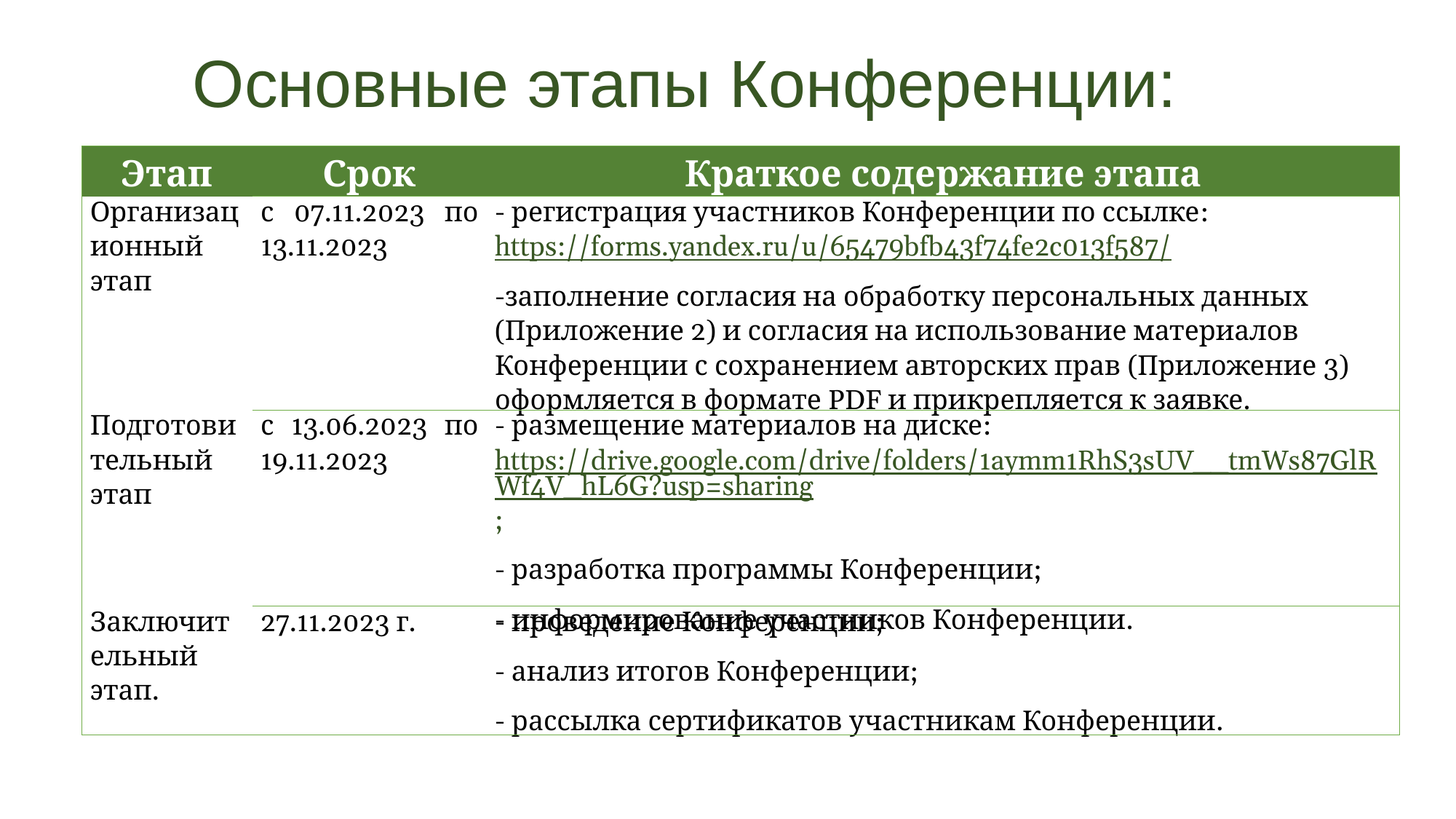

Основные этапы Конференции:
| Этап | Срок | Краткое содержание этапа |
| --- | --- | --- |
| Организационный этап | с 07.11.2023 по 13.11.2023 | - регистрация участников Конференции по ссылке: https://forms.yandex.ru/u/65479bfb43f74fe2c013f587/ -заполнение согласия на обработку персональных данных (Приложение 2) и согласия на использование материалов Конференции с сохранением авторских прав (Приложение 3) оформляется в формате PDF и прикрепляется к заявке. |
| Подготовительный этап | с 13.06.2023 по 19.11.2023 | - размещение материалов на диске: https://drive.google.com/drive/folders/1aymm1RhS3sUV\_\_tmWs87GlRWf4V\_hL6G?usp=sharing; - разработка программы Конференции; - информирование участников Конференции. |
| Заключительный этап. | 27.11.2023 г. | - проведение Конференции; - анализ итогов Конференции; - рассылка сертификатов участникам Конференции. |